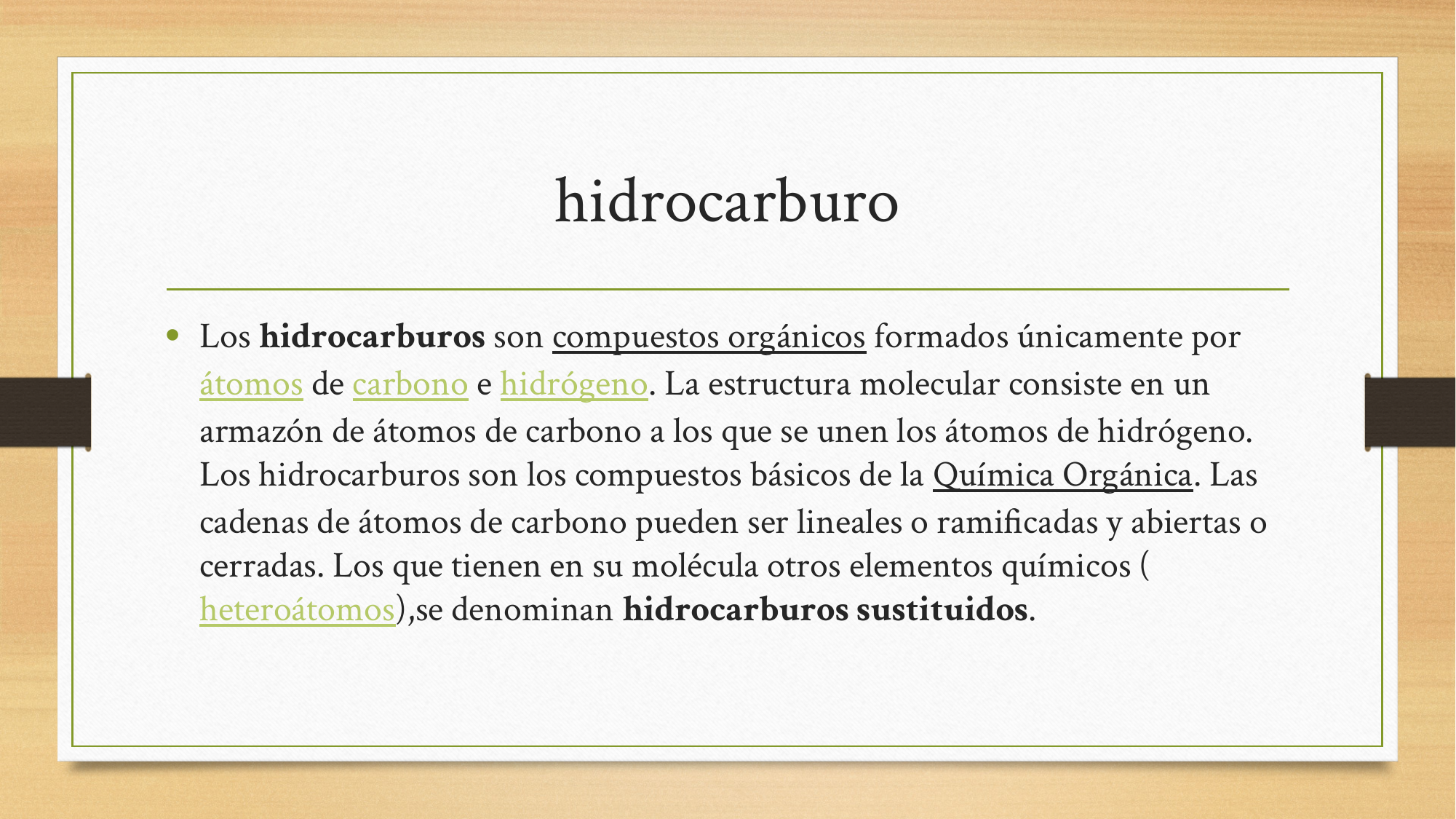

# hidrocarburo
Los hidrocarburos son compuestos orgánicos formados únicamente porátomos de carbono e hidrógeno. La estructura molecular consiste en un armazón de átomos de carbono a los que se unen los átomos de hidrógeno. Los hidrocarburos son los compuestos básicos de la Química Orgánica. Las cadenas de átomos de carbono pueden ser lineales o ramificadas y abiertas o cerradas. Los que tienen en su molécula otros elementos químicos (heteroátomos),se denominan hidrocarburos sustituidos.